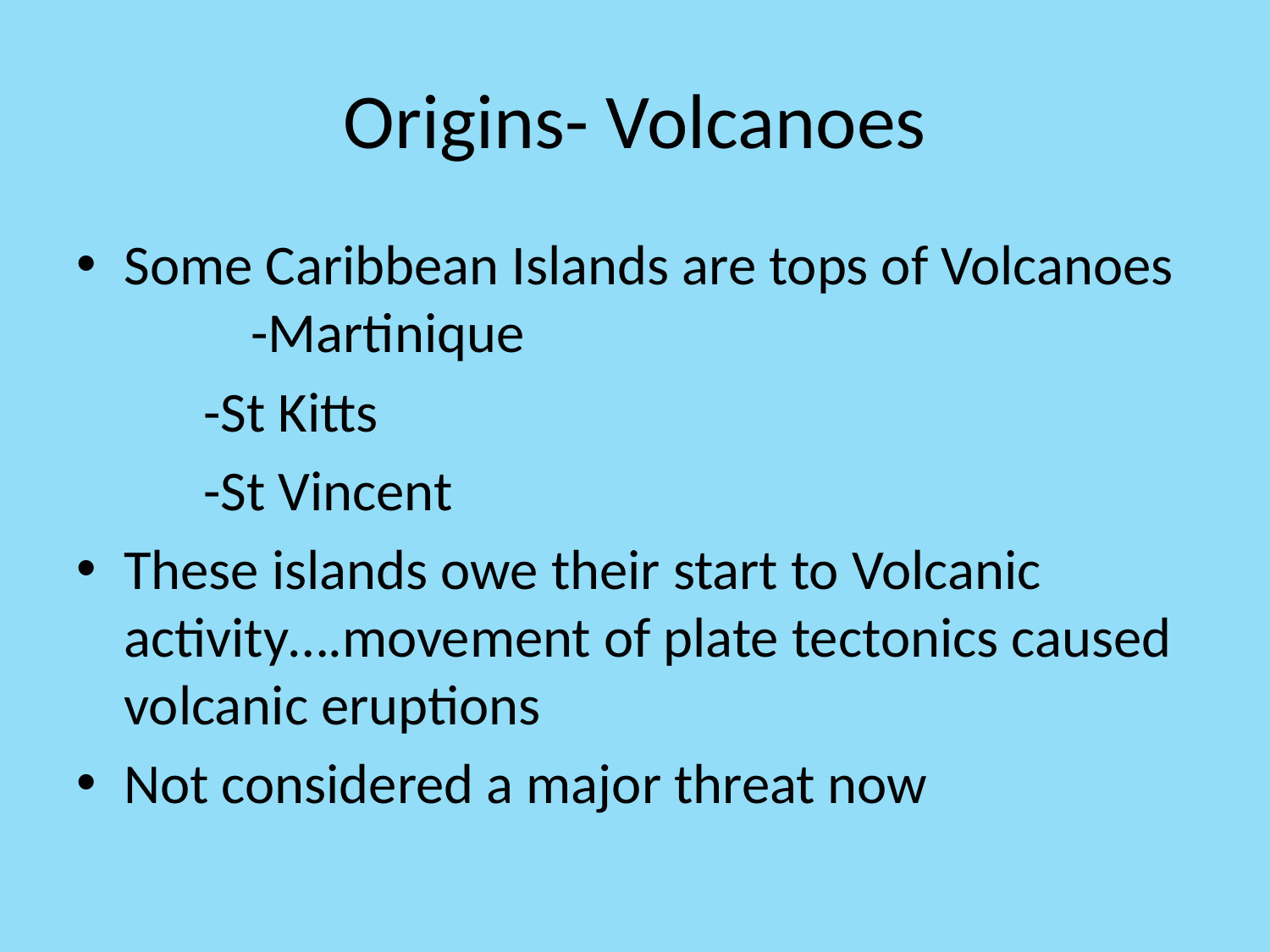

# Origins- Volcanoes
Some Caribbean Islands are tops of Volcanoes 	-Martinique
	-St Kitts
	-St Vincent
These islands owe their start to Volcanic activity….movement of plate tectonics caused volcanic eruptions
Not considered a major threat now